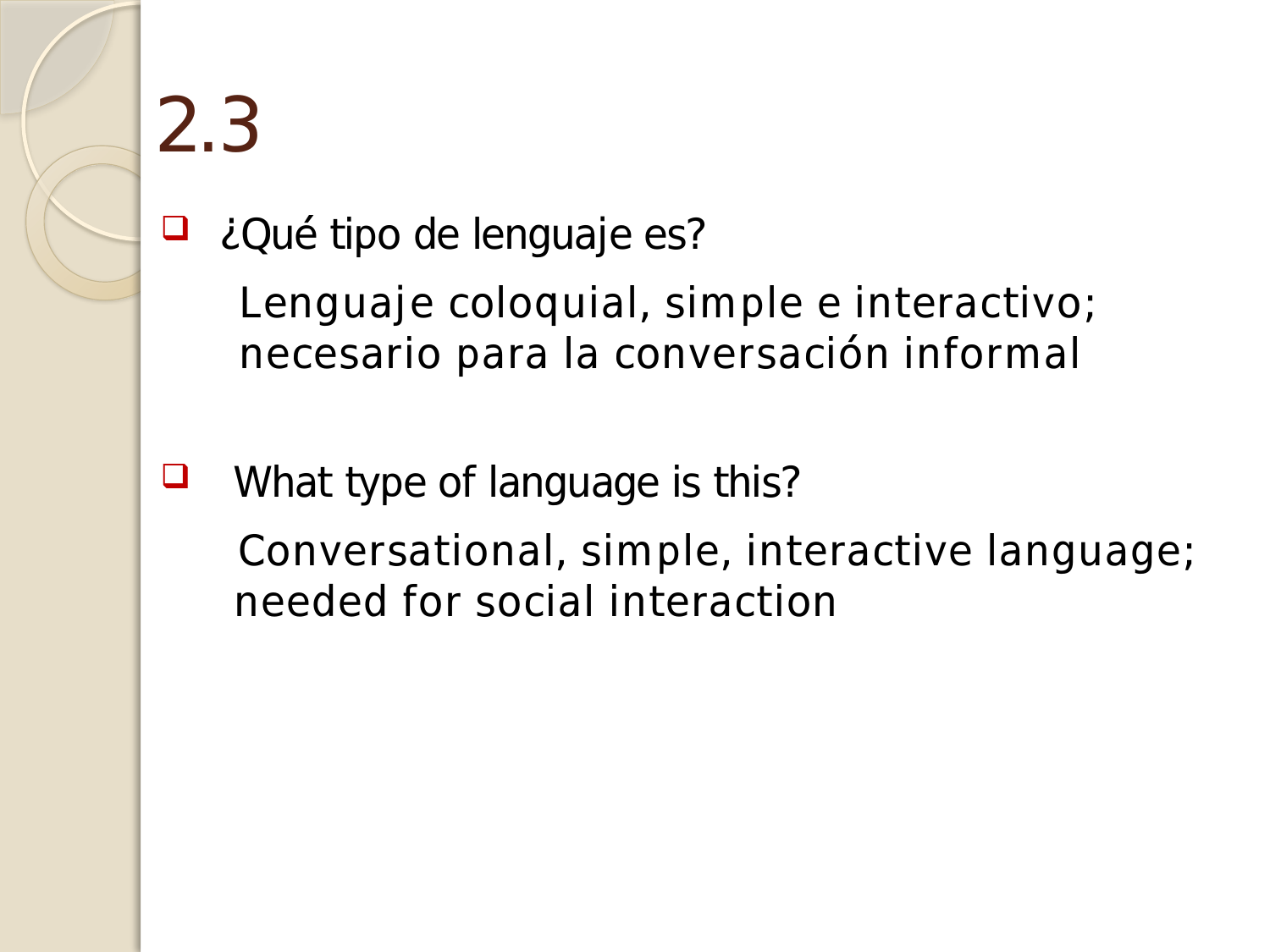

# 2.3
 ¿Qué tipo de lenguaje es?
Lenguaje coloquial, simple e interactivo; necesario para la conversación informal

  What type of language is this?
      Conversational, simple, interactive language;
      needed for social interaction